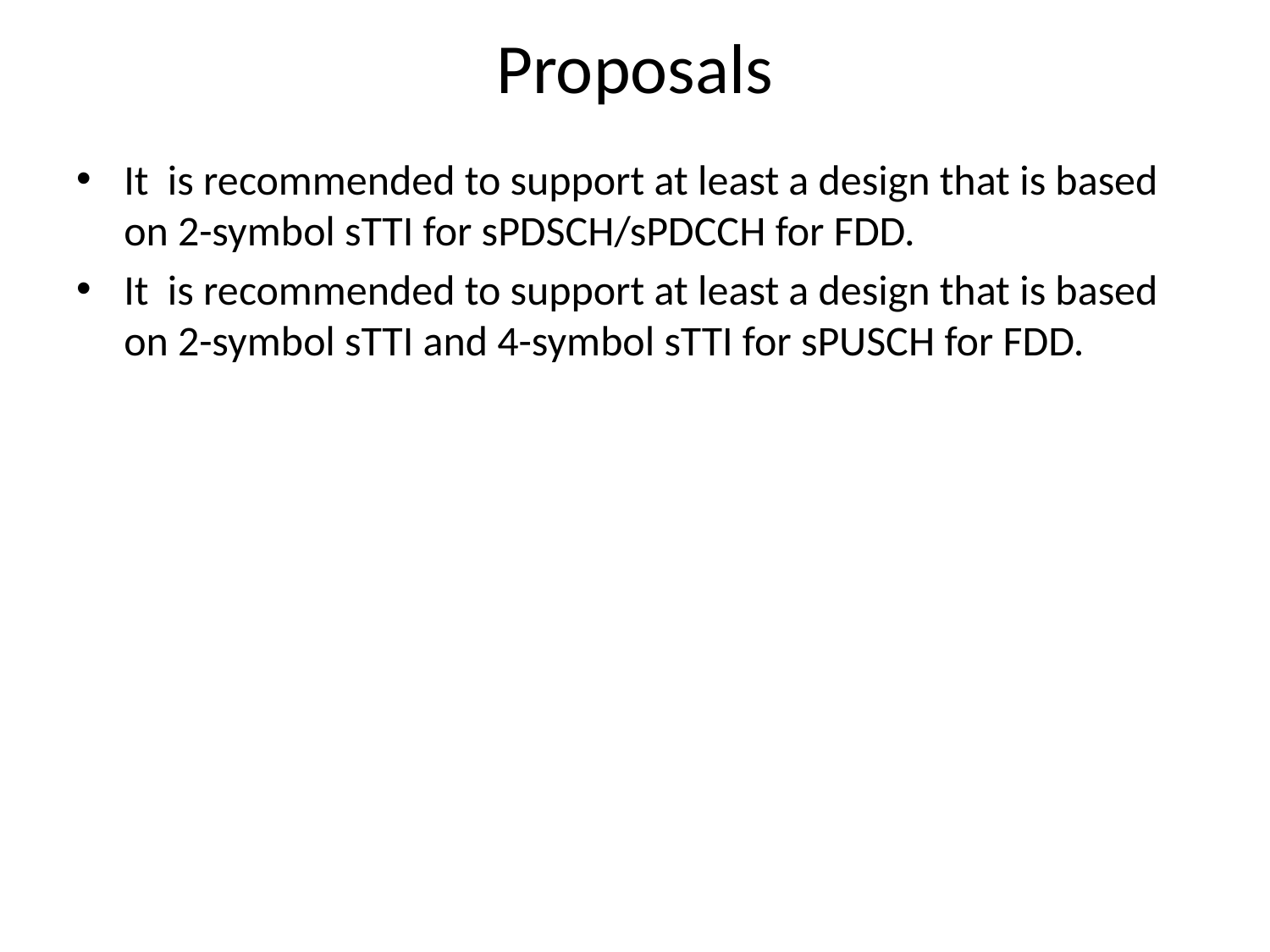

# Proposals
It  is recommended to support at least a design that is based on 2-symbol sTTI for sPDSCH/sPDCCH for FDD.
It  is recommended to support at least a design that is based on 2-symbol sTTI and 4-symbol sTTI for sPUSCH for FDD.